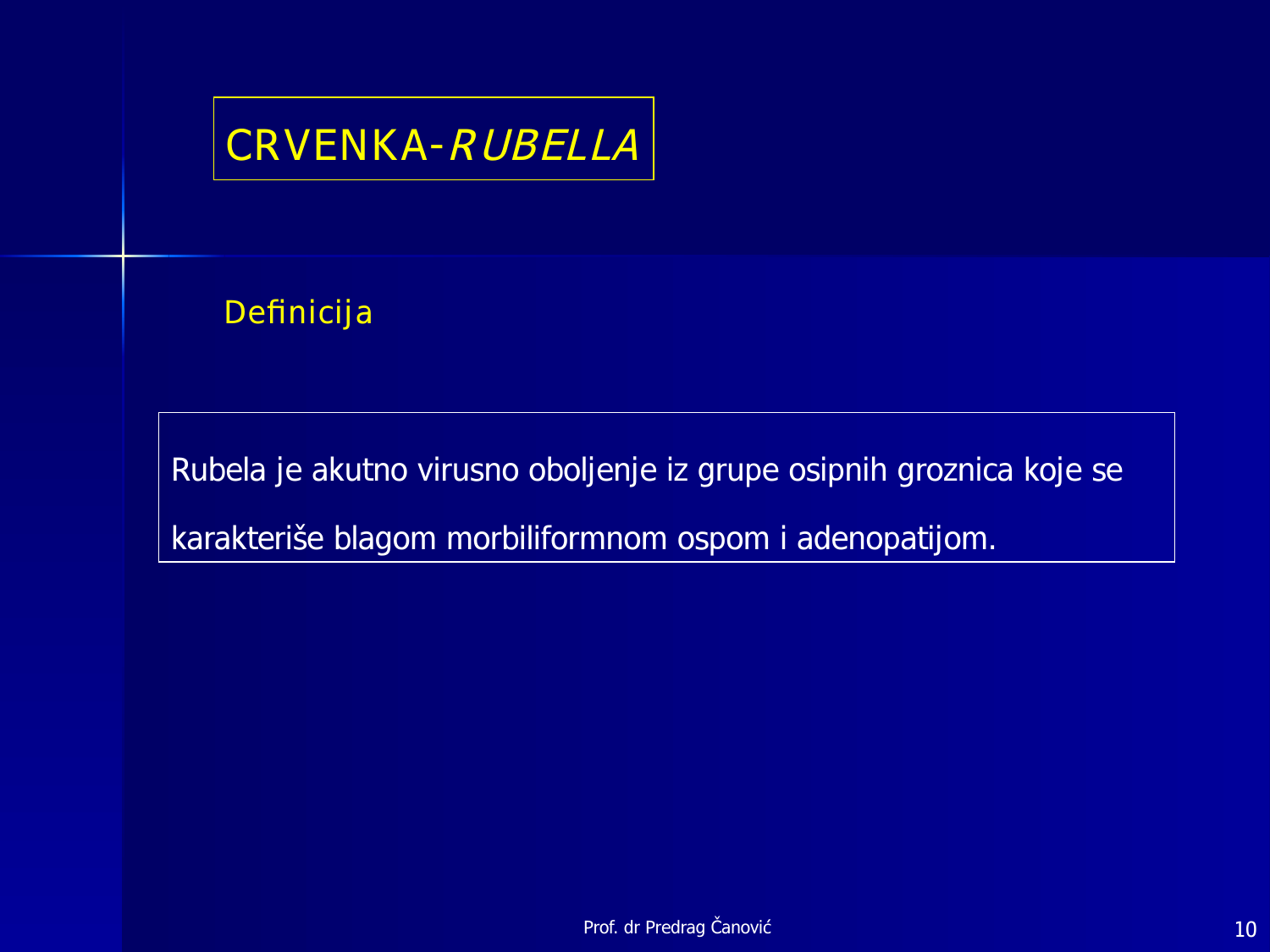

CRVENKA-RUBELLA
Definicija
Rubela je akutno virusno oboljenje iz grupe osipnih groznica koje se karakteriše blagom morbiliformnom ospom i adenopatijom.
Prof. dr Predrag Čanović
10